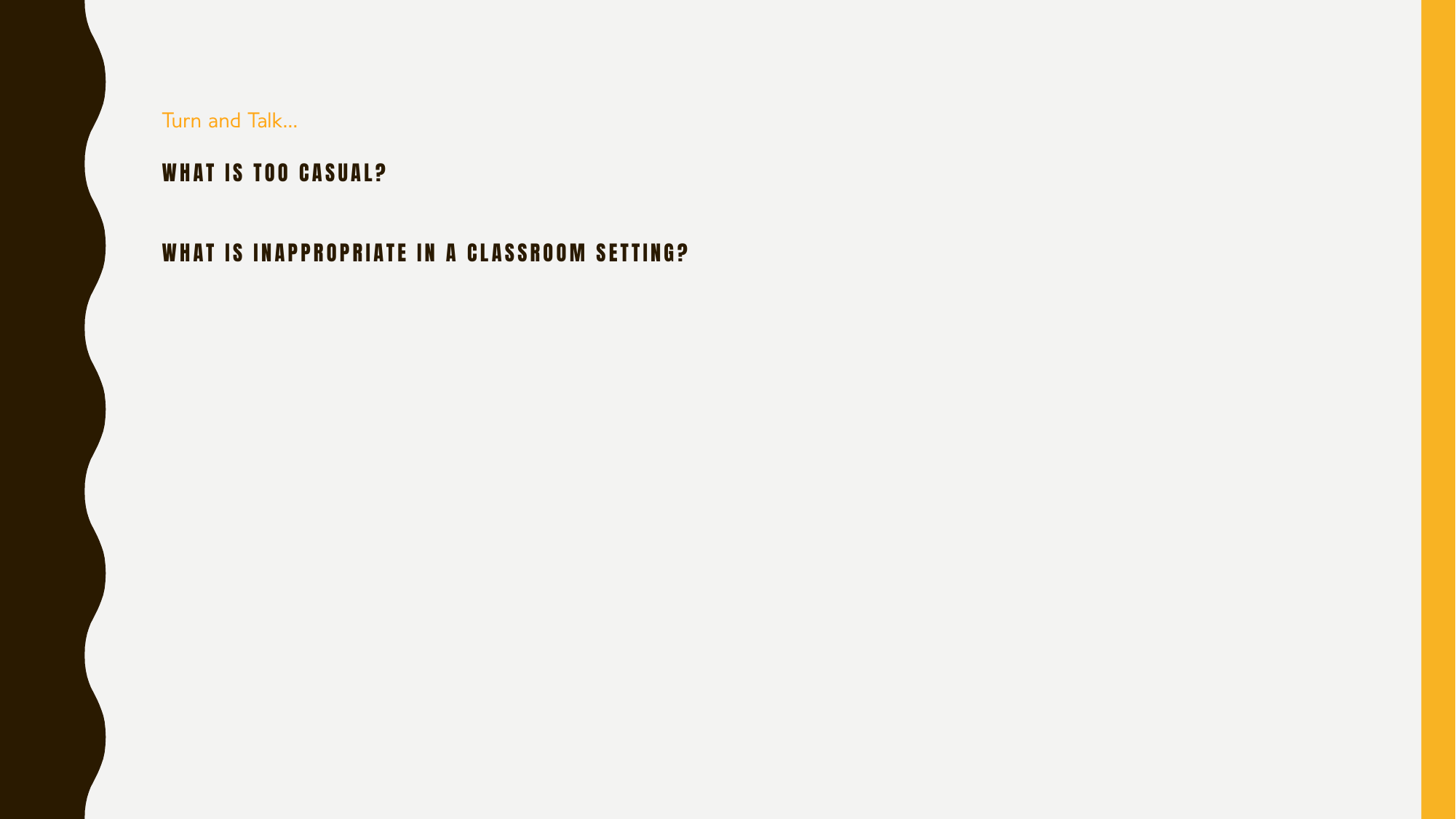

# Turn and Talk… What is too casual? What is inappropriate in a classroom setting?